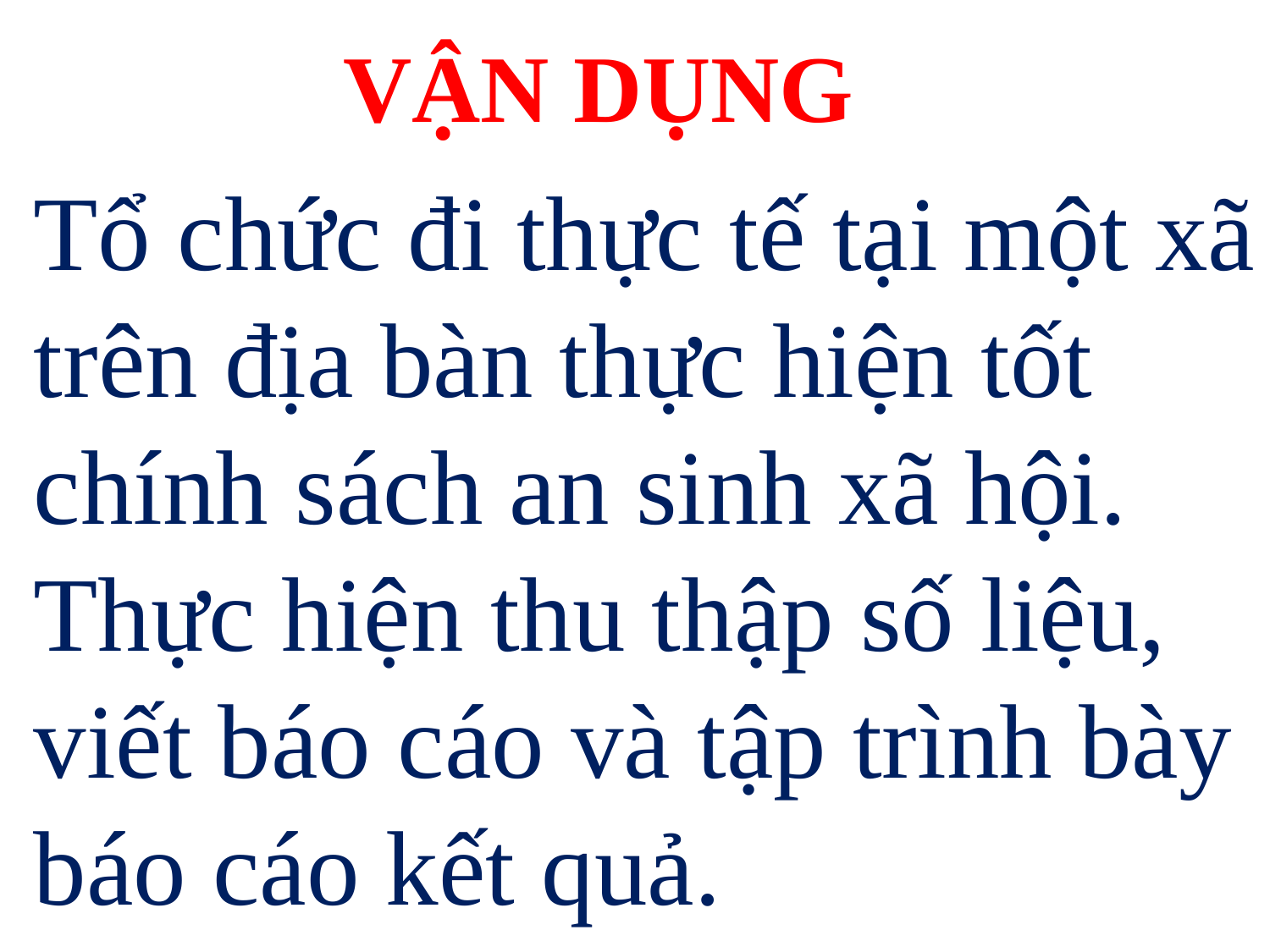

VẬN DỤNG
Tổ chức đi thực tế tại một xã trên địa bàn thực hiện tốt chính sách an sinh xã hội.
Thực hiện thu thập số liệu, viết báo cáo và tập trình bày báo cáo kết quả.